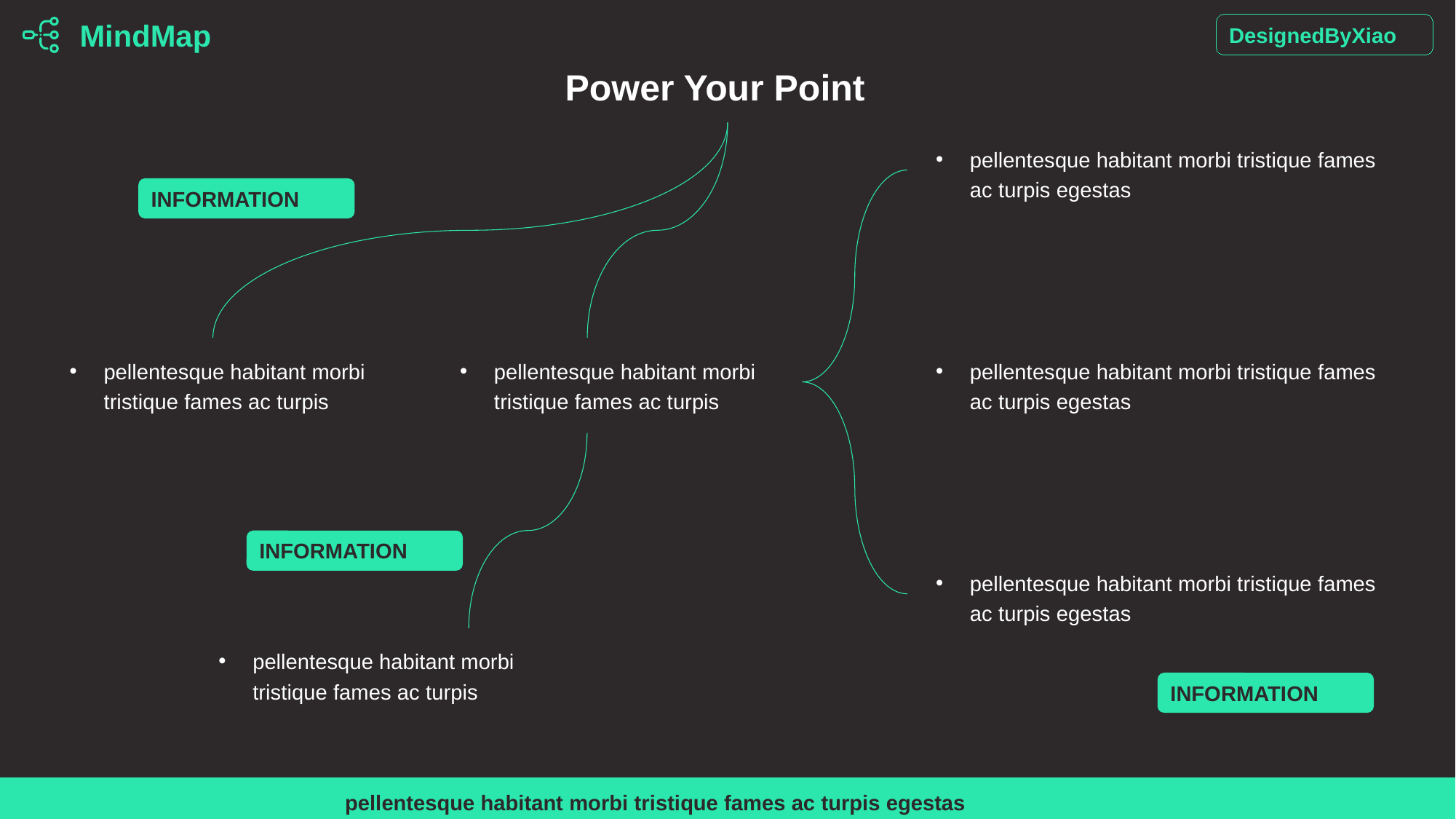

MindMap
DesignedByXiao

Power Your Point
pellentesque habitant morbi tristique fames ac turpis egestas

INFORMATION
pellentesque habitant morbi tristique fames ac turpis egestas
pellentesque habitant morbi tristique fames ac turpis
pellentesque habitant morbi tristique fames ac turpis

INFORMATION
pellentesque habitant morbi tristique fames ac turpis egestas
pellentesque habitant morbi tristique fames ac turpis
INFORMATION

pellentesque habitant morbi tristique fames ac turpis egestas